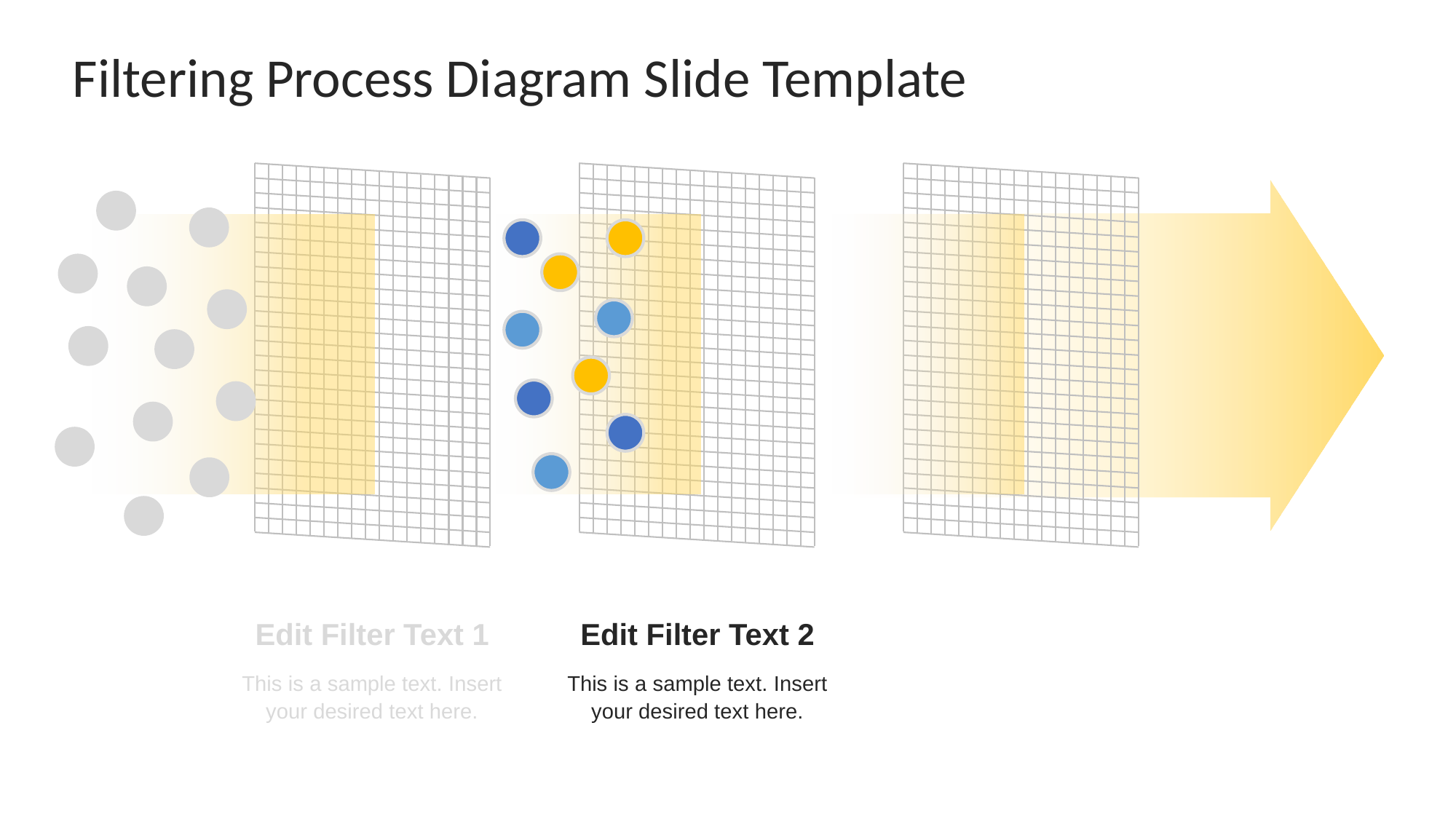

# Filtering Process Diagram Slide Template

Edit Filter Text 1
This is a sample text. Insert your desired text here.
Edit Filter Text 2
This is a sample text. Insert your desired text here.